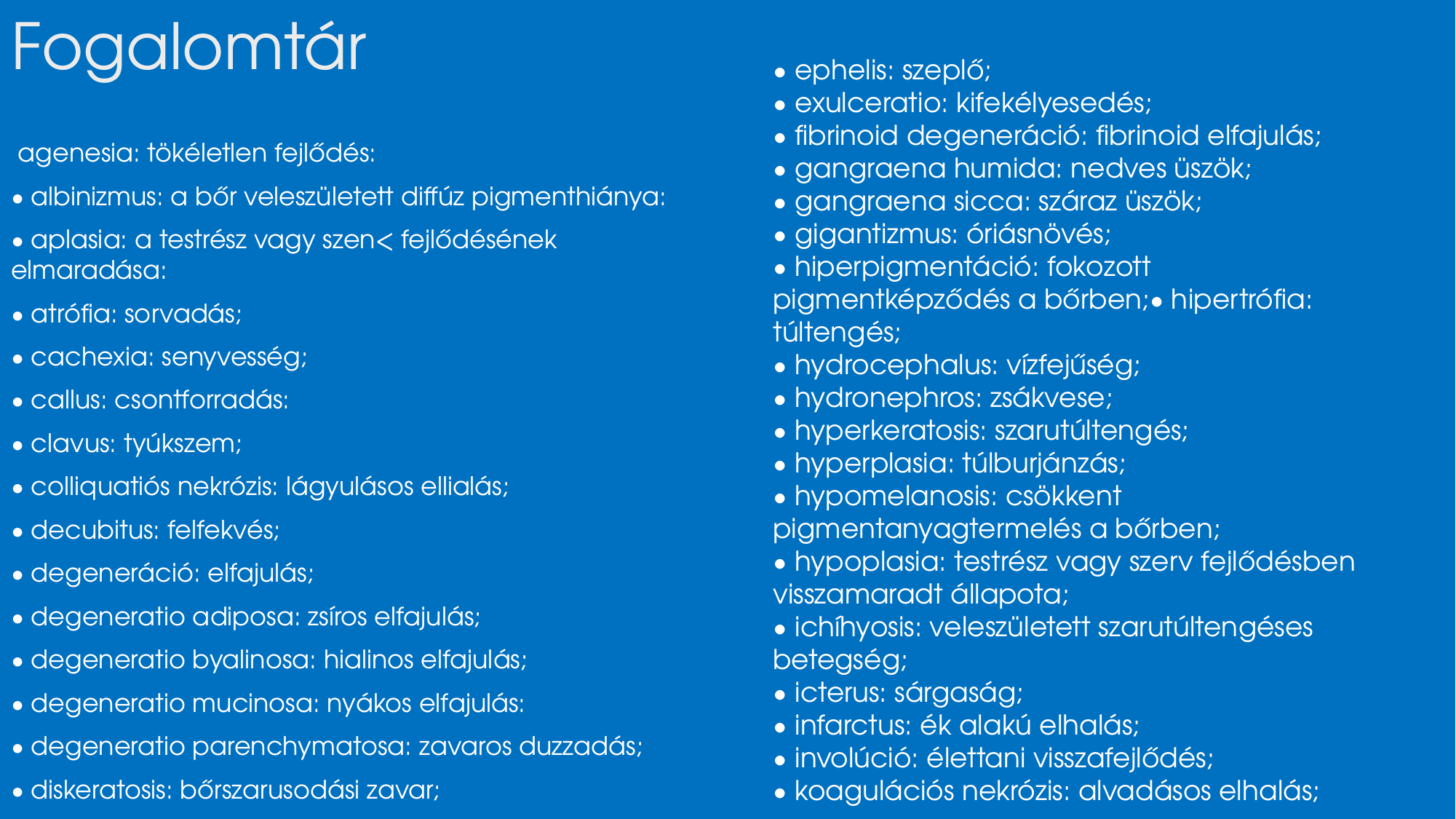

# Fogalomtár
• ephelis: szeplő;
• exulceratio: kifekélyesedés;
• fibrinoid degeneráció: fibrinoid elfajulás;
• gangraena humida: nedves üszök;
• gangraena sicca: száraz üszök;
• gigantizmus: óriásnövés;
• hiperpigmentáció: fokozott pigmentképződés a bőrben;• hipertrófia: túltengés;
• hydrocephalus: vízfejűség;
• hydronephros: zsákvese;
• hyperkeratosis: szarutúltengés;
• hyperplasia: túlburjánzás;
• hypomelanosis: csökkent pigmentanyagtermelés a bőrben;
• hypoplasia: testrész vagy szerv fejlődésben visszamaradt állapota;
• ichíhyosis: veleszületett szarutúltengéses betegség;
• icterus: sárgaság;
• infarctus: ék alakú elhalás;
• involúció: élettani visszafejlődés;
• koagulációs nekrózis: alvadásos elhalás;
 agenesia: tökéletlen fejlődés:
• albinizmus: a bőr veleszületett diffúz pigmenthiánya:
• aplasia: a testrész vagy szen< fejlődésének elmaradása:
• atrófia: sorvadás;
• cachexia: senyvesség;
• callus: csontforradás:
• clavus: tyúkszem;
• colliquatiós nekrózis: lágyulásos ellialás;
• decubitus: felfekvés;
• degeneráció: elfajulás;
• degeneratio adiposa: zsíros elfajulás;
• degeneratio byalinosa: hialinos elfajulás;
• degeneratio mucinosa: nyákos elfajulás:
• degeneratio parenchymatosa: zavaros duzzadás;
• diskeratosis: bőrszarusodási zavar;